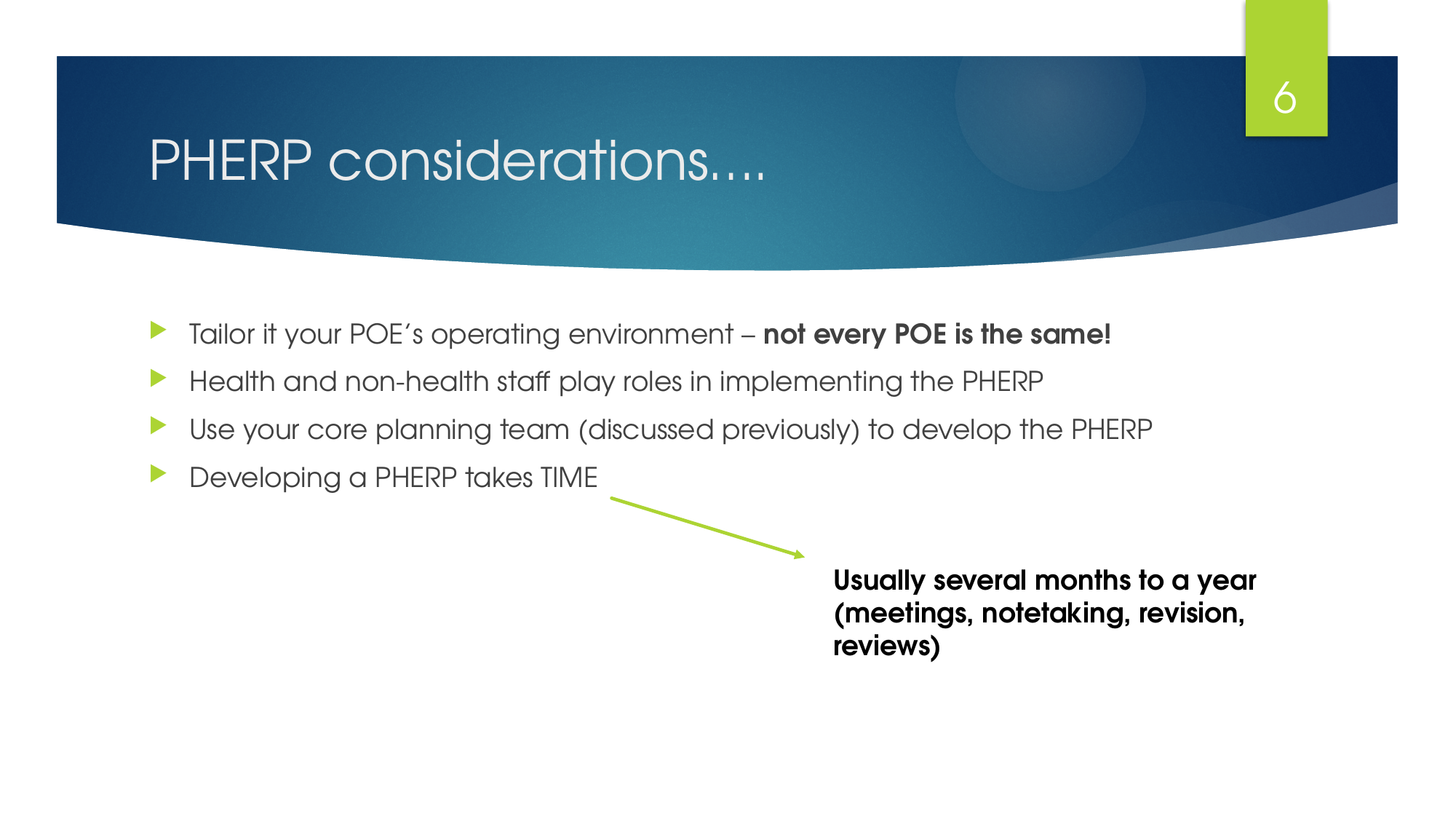

6
# PHERP considerations….
Tailor it your POE’s operating environment – not every POE is the same!
Health and non-health staff play roles in implementing the PHERP
Use your core planning team (discussed previously) to develop the PHERP
Developing a PHERP takes TIME
Usually several months to a year (meetings, notetaking, revision, reviews)